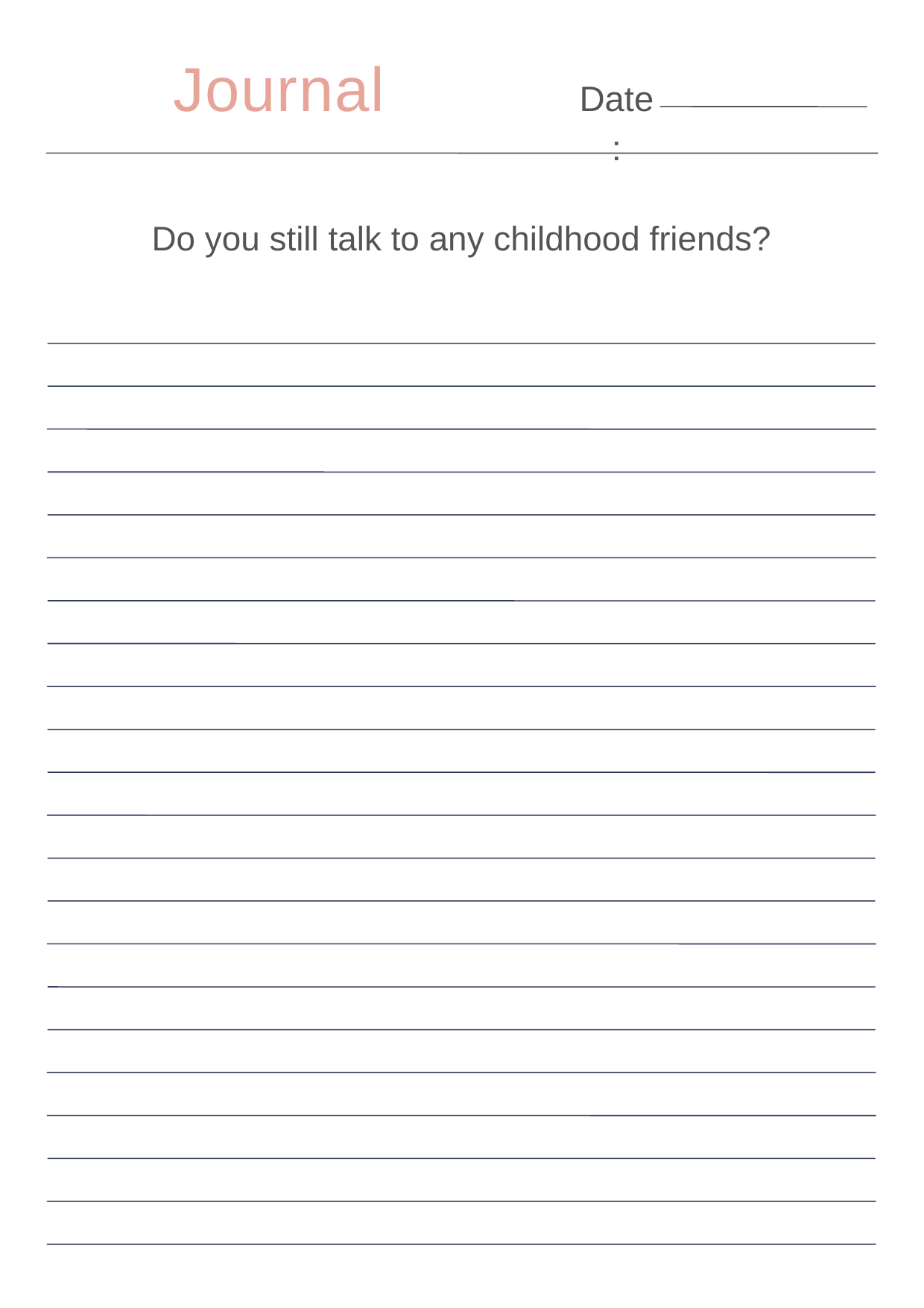

Journal
Date:

Do you still talk to any childhood friends?